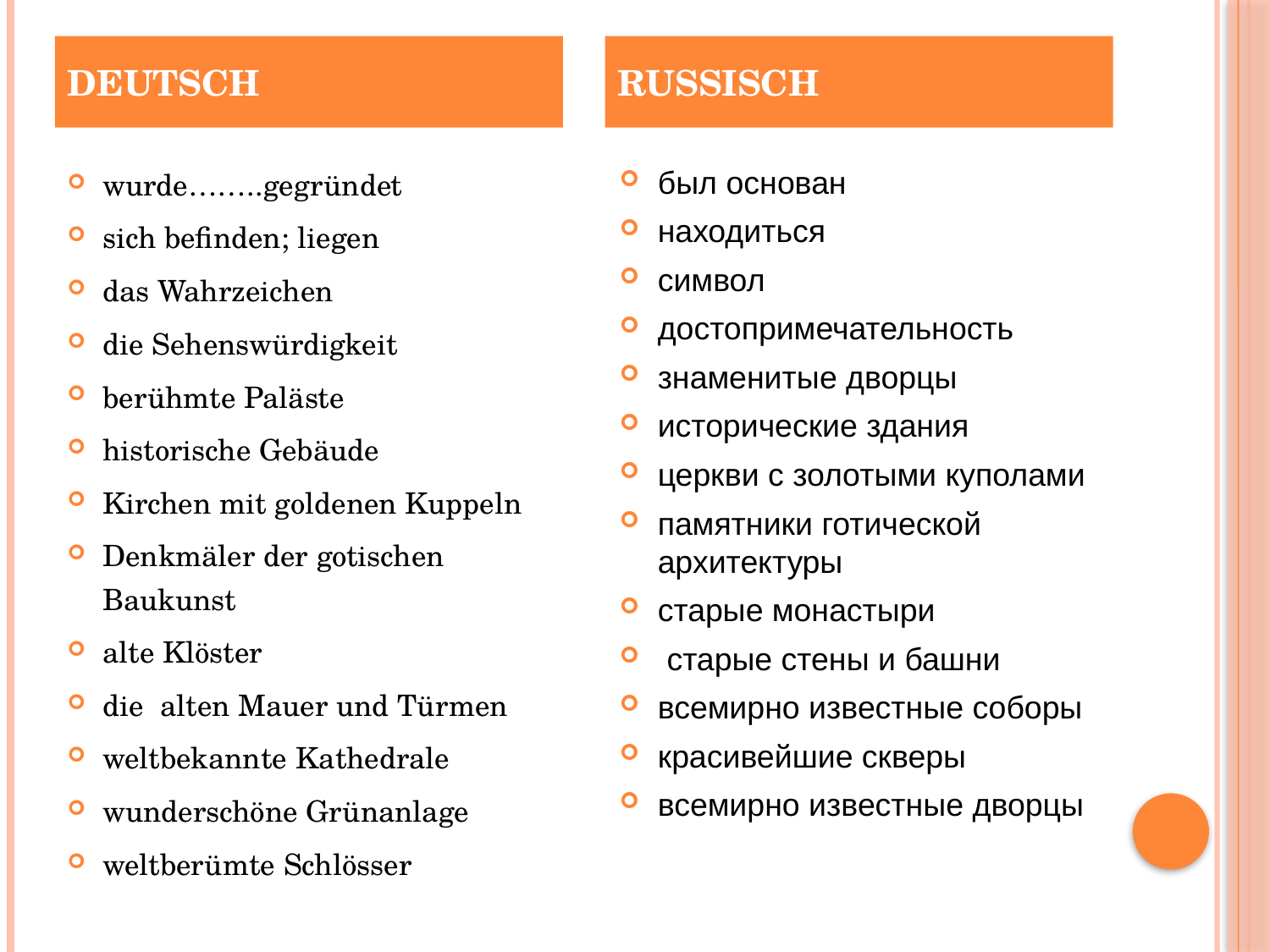

DEUTSCH
RUSSISCH
#
wurde……..gegründet
sich befinden; liegen
das Wahrzeichen
die Sehenswürdigkeit
berühmte Paläste
historische Gebäude
Kirchen mit goldenen Kuppeln
Denkmäler der gotischen Baukunst
alte Klöster
die  alten Mauer und Türmen
weltbekannte Kathedrale
wunderschöne Grünanlage
weltberümte Schlösser

был основан
находиться
символ
достопримечательность
знаменитые дворцы
исторические здания
церкви с золотыми куполами
памятники готической архитектуры
старые монастыри
 старые стены и башни
всемирно известные соборы
красивейшие скверы
всемирно известные дворцы